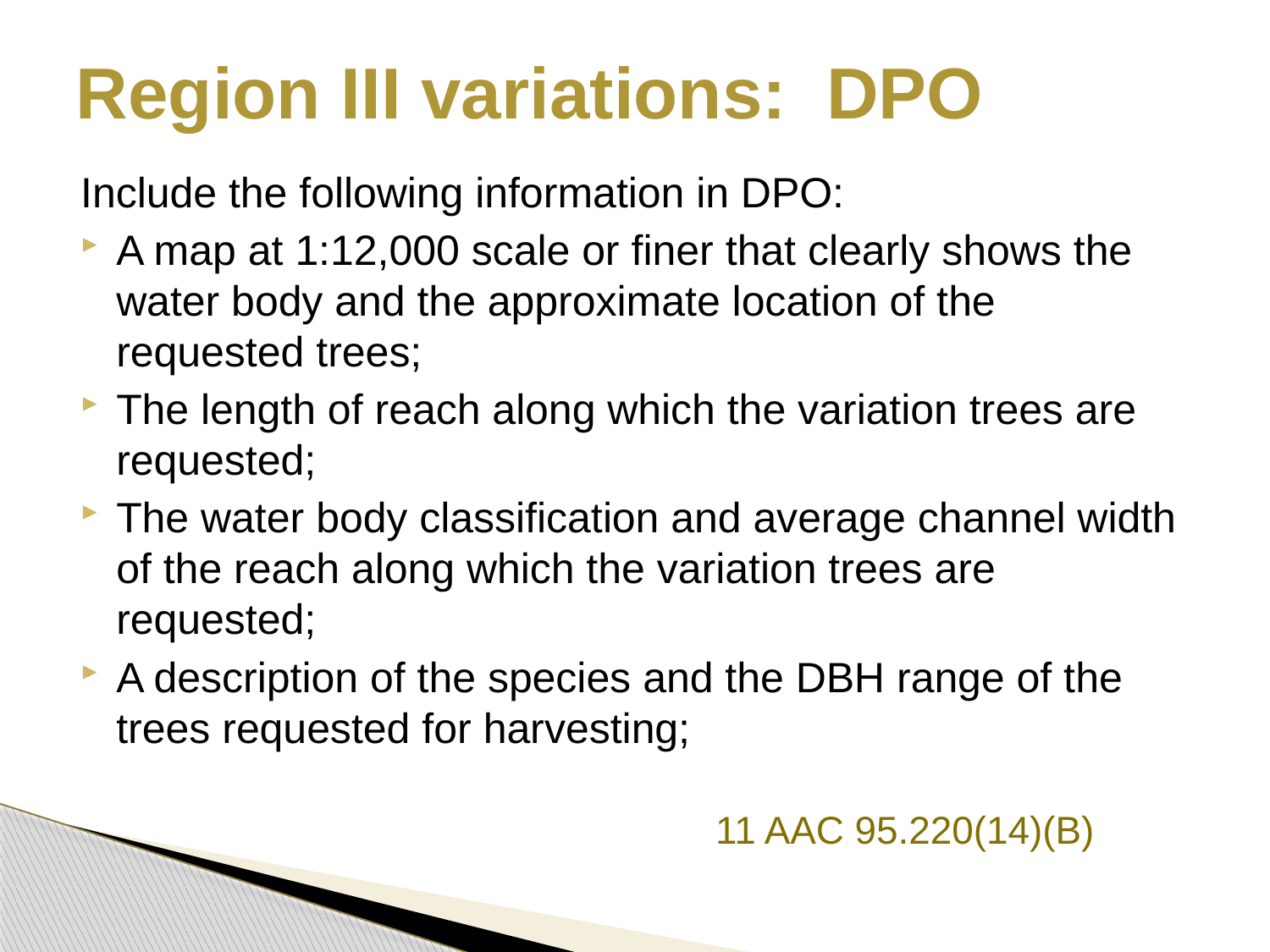

# Region III variations:  DPO
Include the following information in DPO:
A map at 1:12,000 scale or finer that clearly shows the water body and the approximate location of the requested trees;
The length of reach along which the variation trees are requested;
The water body classification and average channel width of the reach along which the variation trees are requested;
A description of the species and the DBH range of the trees requested for harvesting;

					11 AAC 95.220(14)(B)